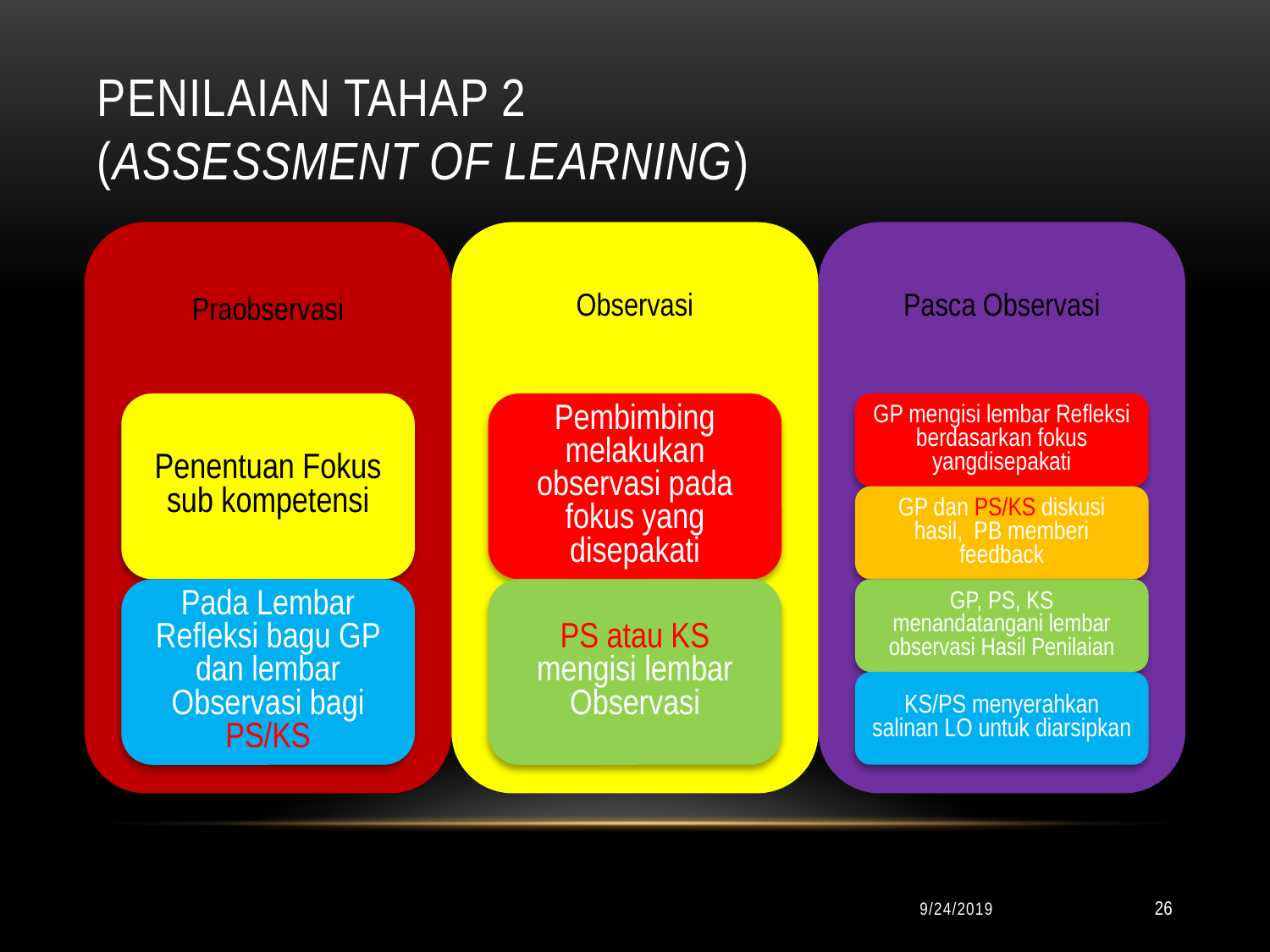

# PENILAIAN TAHAP 2 (Assessment of learning)
Praobservasi
Penentuan Fokus sub kompetensi
Pada Lembar Refleksi bagu GP dan lembar Observasi bagi PS/KS
Observasi
Pembimbing melakukan observasi pada fokus yang disepakati
PS atau KS mengisi lembar Observasi
Pasca Observasi
GP mengisi lembar Refleksi berdasarkan fokus yangdisepakati
KS/PS menyerahkan salinan LO untuk diarsipkan
GP dan PS/KS diskusi hasil,  PB memberi feedback
GP, PS, KS menandatangani lembar observasi Hasil Penilaian
9/24/2019
26